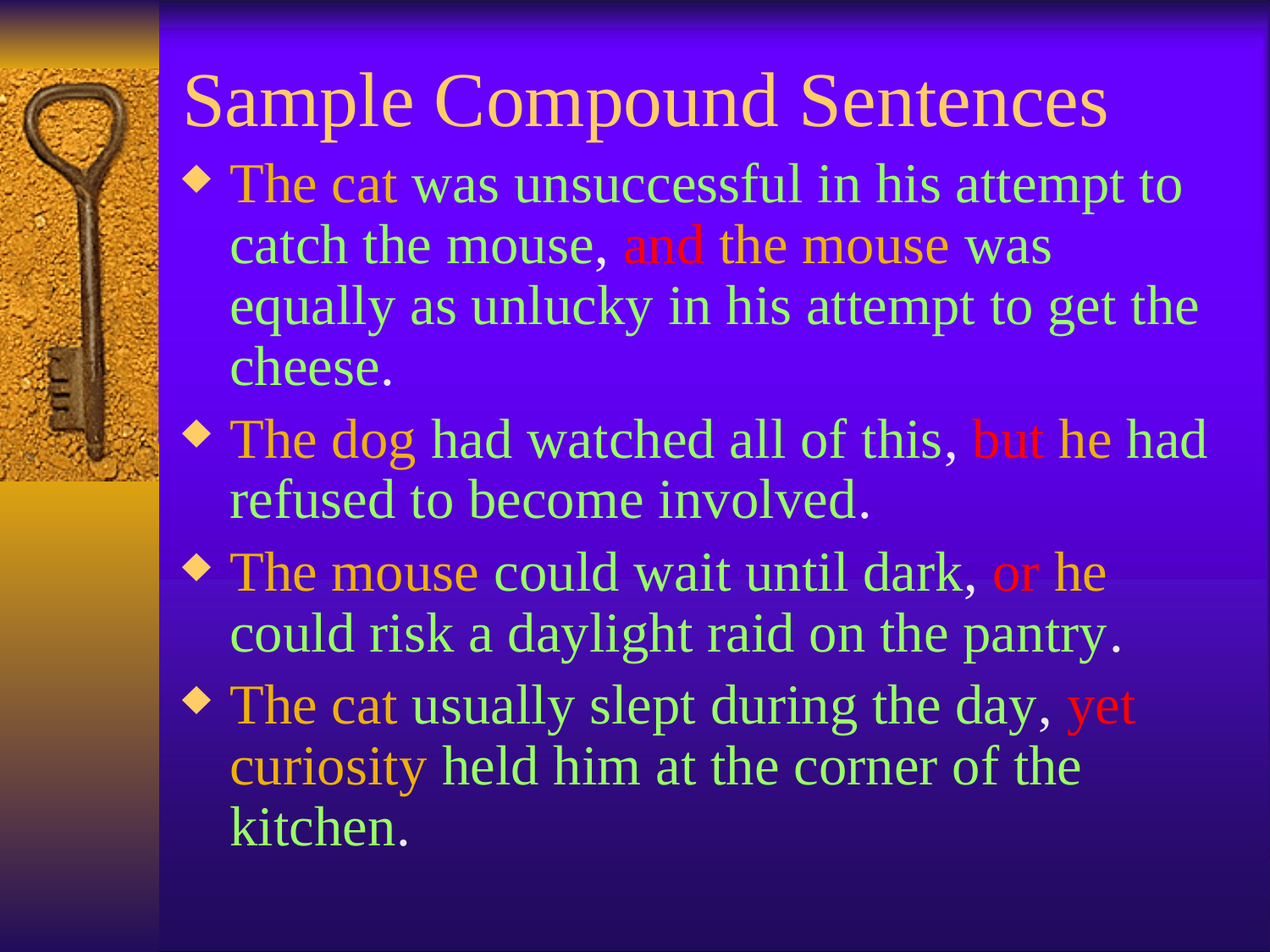

# Sample Compound Sentences
The cat was unsuccessful in his attempt to catch the mouse, and the mouse was equally as unlucky in his attempt to get the cheese.
The dog had watched all of this, but he had refused to become involved.
The mouse could wait until dark, or he could risk a daylight raid on the pantry.
The cat usually slept during the day, yet curiosity held him at the corner of the kitchen.